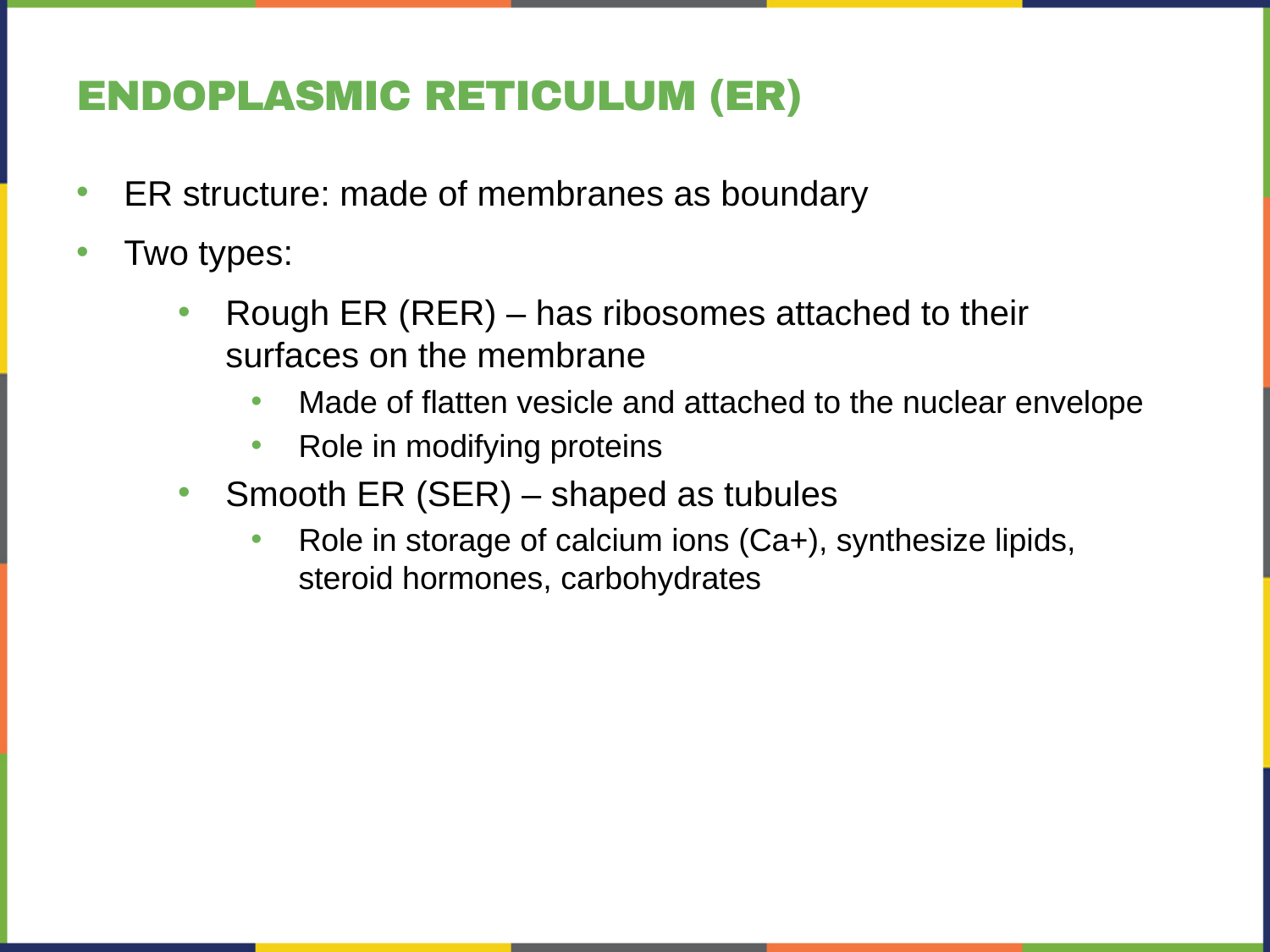

# Endoplasmic reticulum (ER)
ER structure: made of membranes as boundary
Two types:
Rough ER (RER) – has ribosomes attached to their surfaces on the membrane
Made of flatten vesicle and attached to the nuclear envelope
Role in modifying proteins
Smooth ER (SER) – shaped as tubules
Role in storage of calcium ions (Ca+), synthesize lipids, steroid hormones, carbohydrates